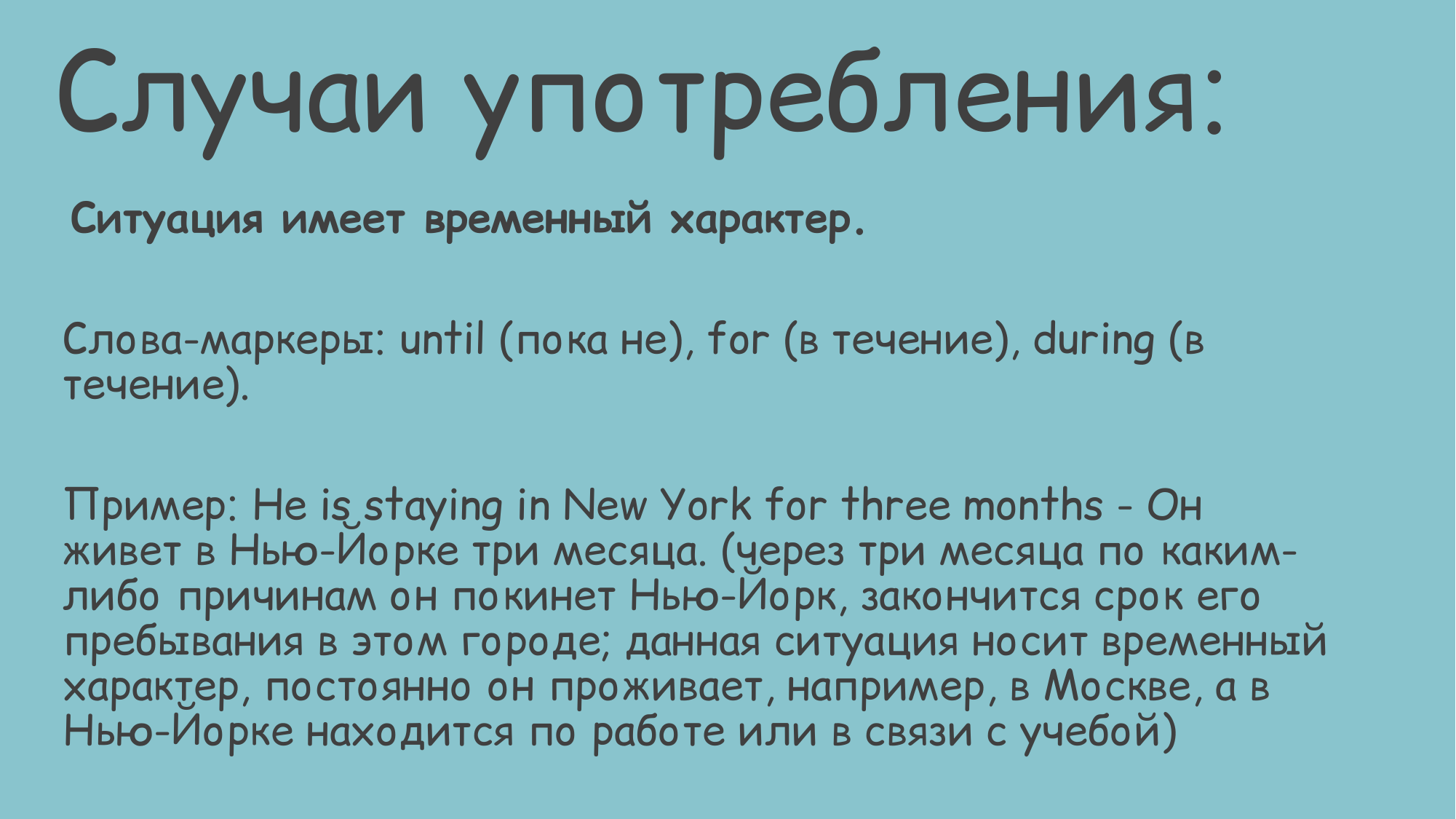

# Случаи употребления:
 Ситуация имеет временный характер.

Слова-маркеры: until (пока не), for (в течение), during (в течение).

Пример: He is staying in New York for three months - Он живет в Нью-Йорке три месяца. (через три месяца по каким-либо причинам он покинет Нью-Йорк, закончится срок его пребывания в этом городе; данная ситуация носит временный характер, постоянно он проживает, например, в Москве, а в Нью-Йорке находится по работе или в связи с учебой)